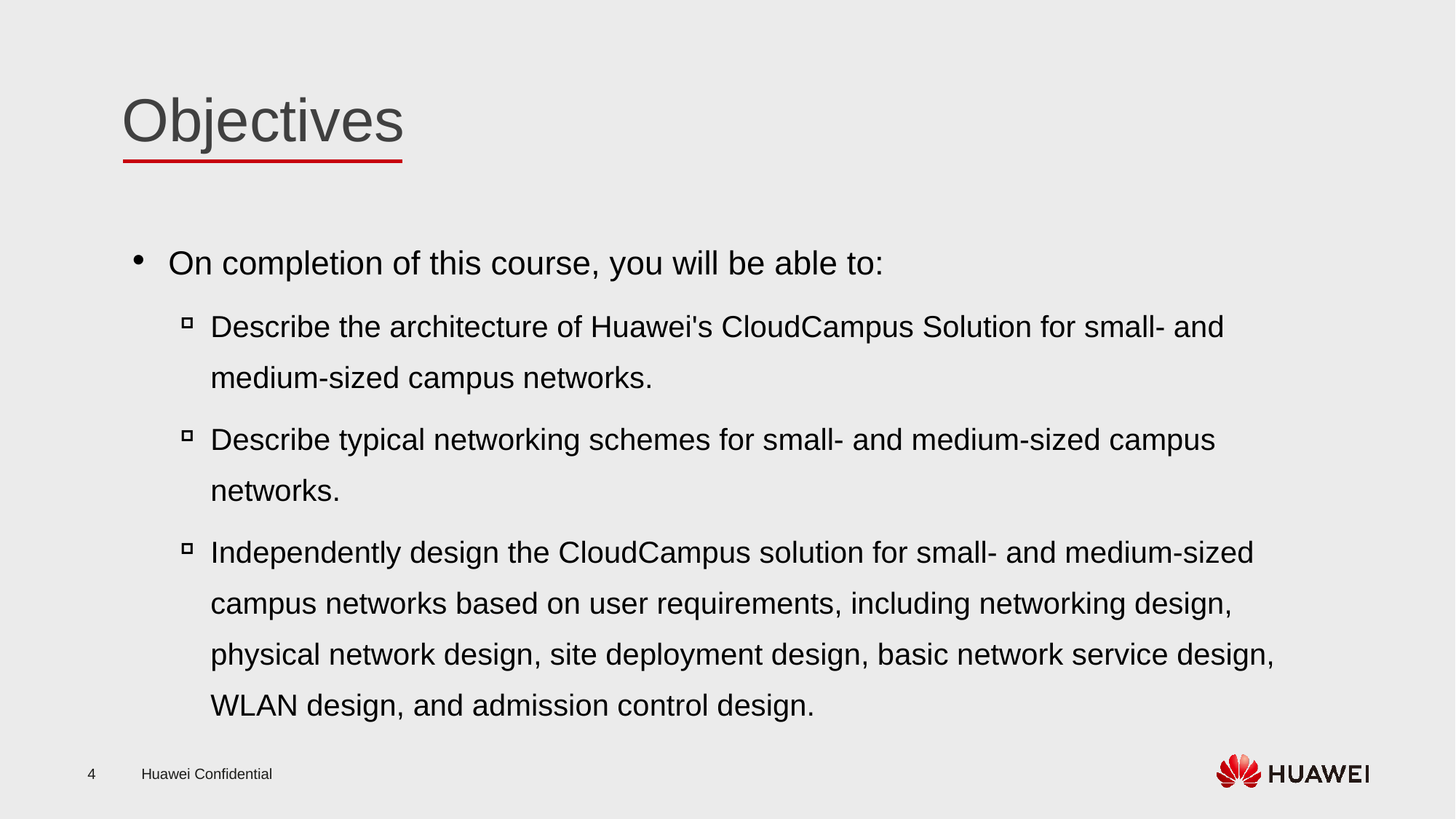

On completion of this course, you will be able to:
Describe the architecture of Huawei's CloudCampus Solution for small- and medium-sized campus networks.
Describe typical networking schemes for small- and medium-sized campus networks.
Independently design the CloudCampus solution for small- and medium-sized campus networks based on user requirements, including networking design, physical network design, site deployment design, basic network service design, WLAN design, and admission control design.